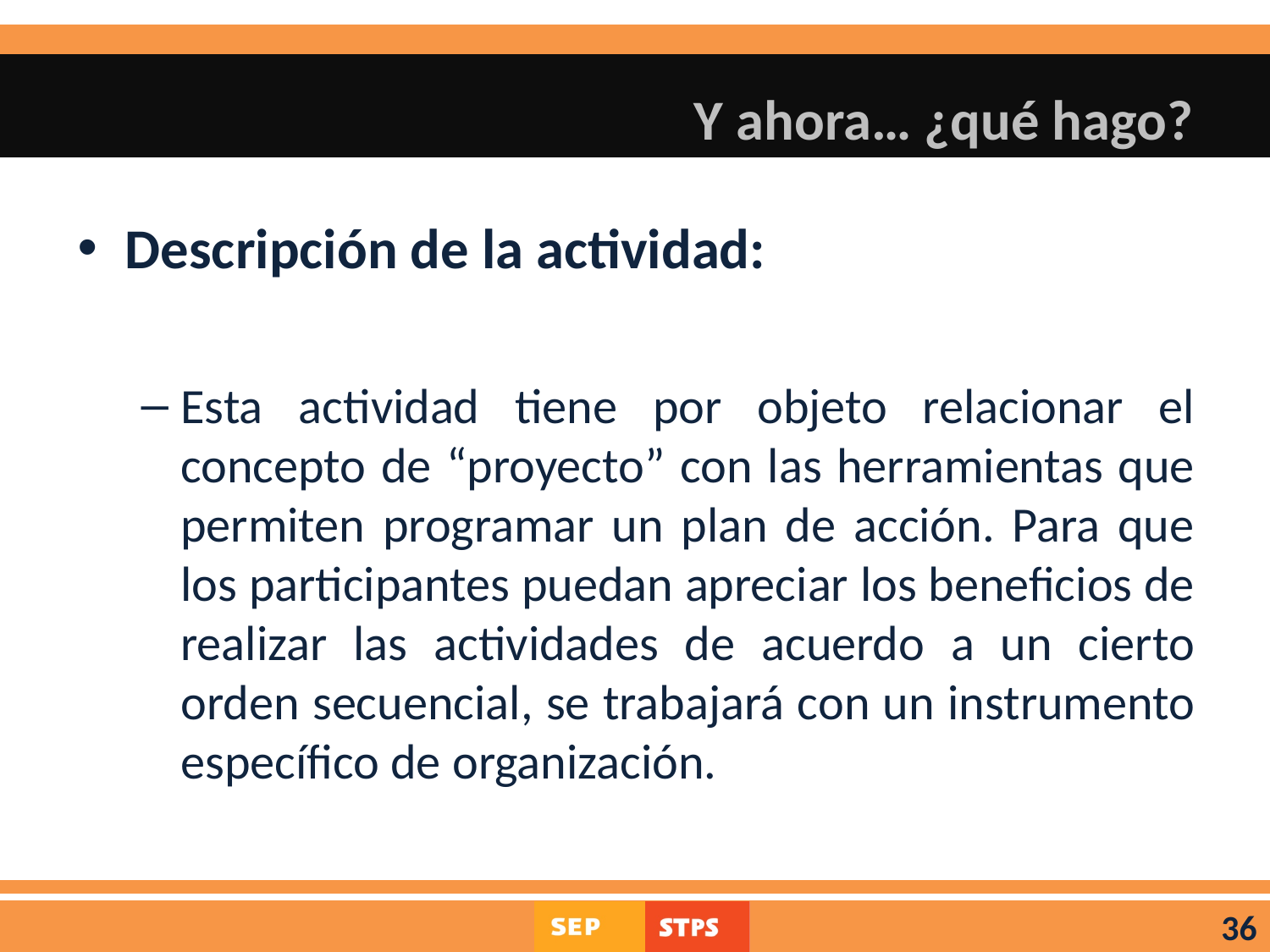

# Y ahora… ¿qué hago?
Descripción de la actividad:

Esta actividad tiene por objeto relacionar el concepto de “proyecto” con las herramientas que permiten programar un plan de acción. Para que los participantes puedan apreciar los beneficios de realizar las actividades de acuerdo a un cierto orden secuencial, se trabajará con un instrumento específico de organización.
36